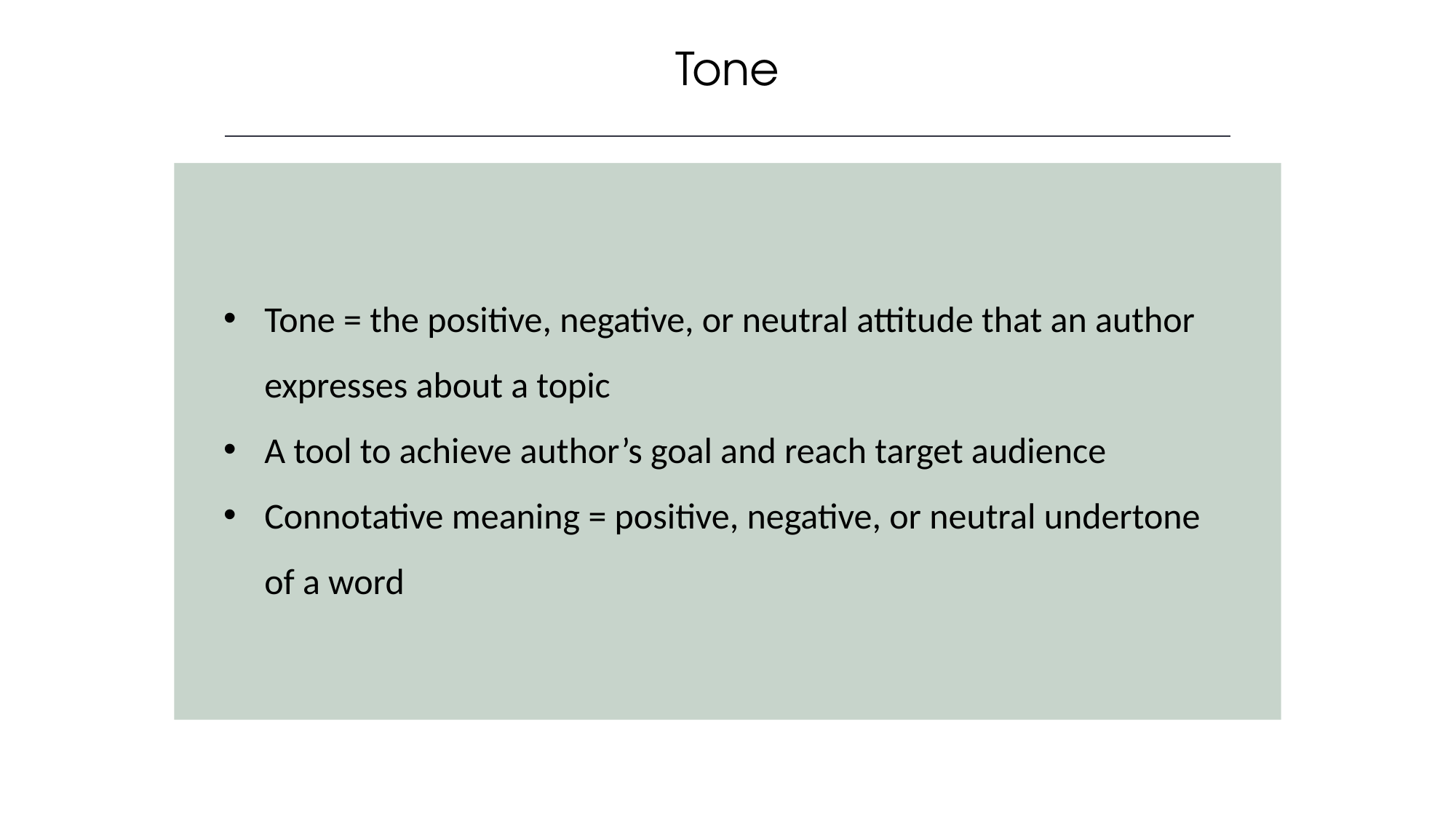

Tone
HAWKES LEARNING

Tone = the positive, negative, or neutral attitude that an author expresses about a topic
A tool to achieve author’s goal and reach target audience
Connotative meaning = positive, negative, or neutral undertone of a word